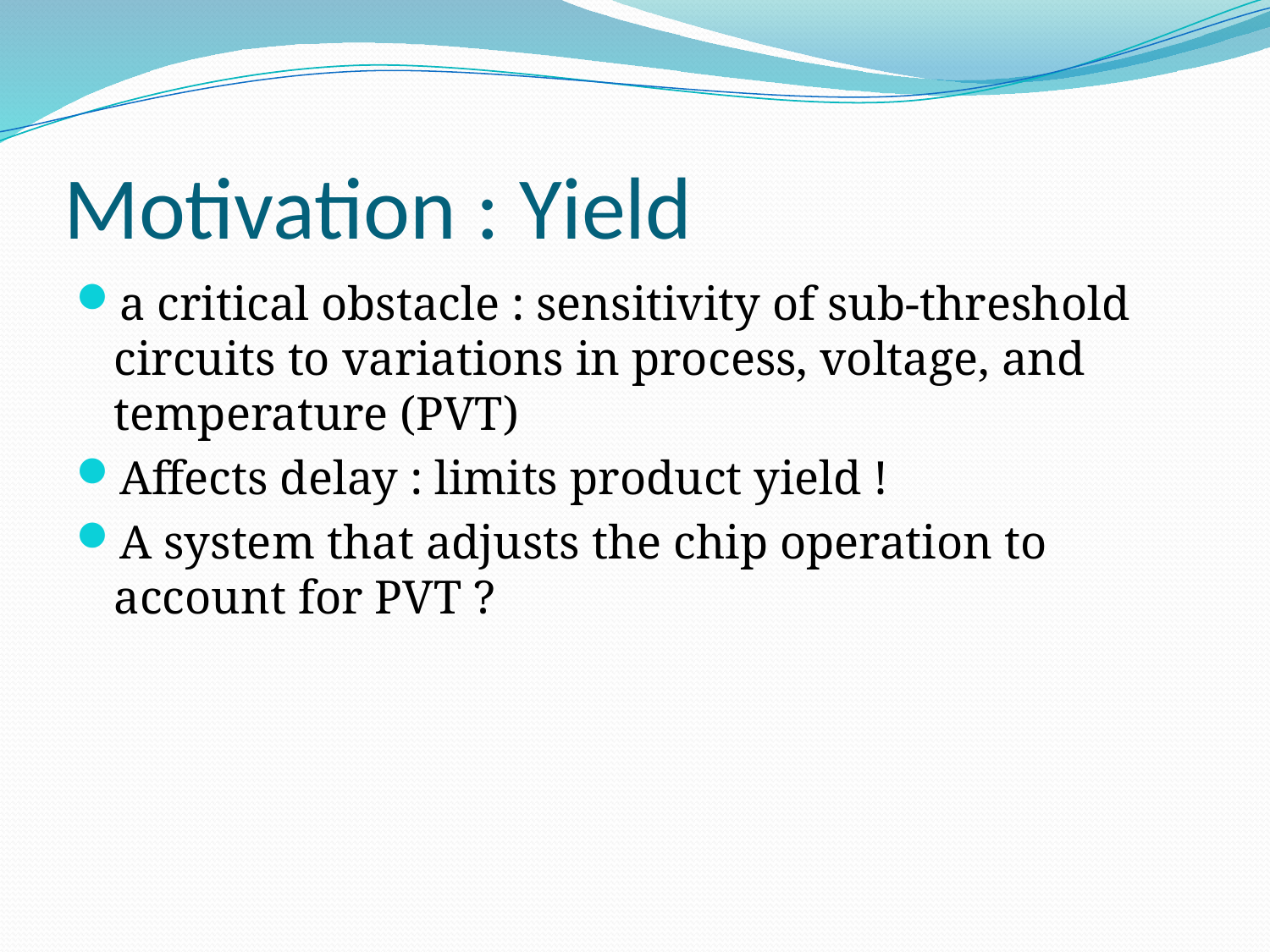

# Motivation : Yield
a critical obstacle : sensitivity of sub-threshold circuits to variations in process, voltage, and temperature (PVT)
Affects delay : limits product yield !
A system that adjusts the chip operation to account for PVT ?